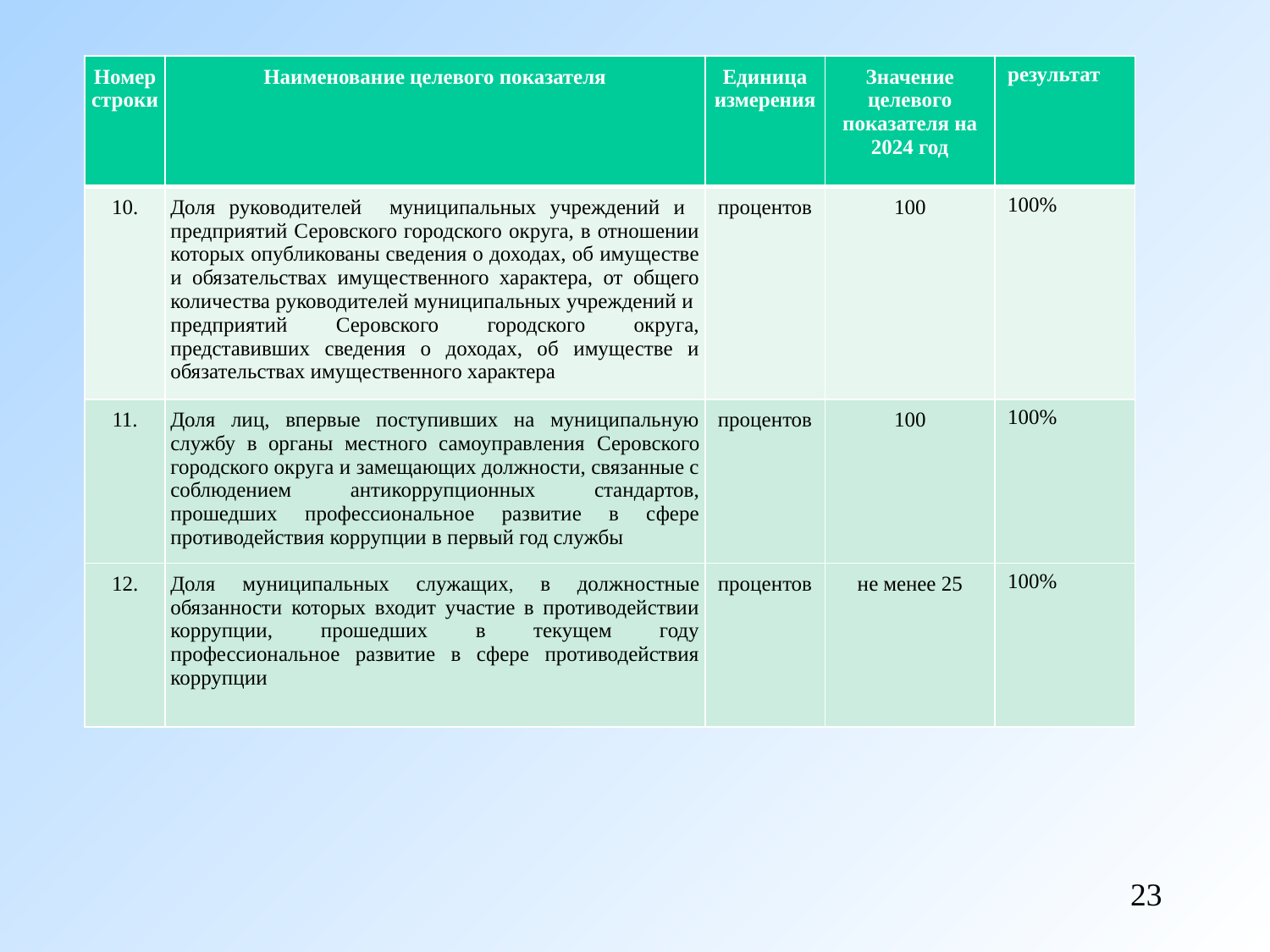

| Номер строки | Наименование целевого показателя | Единица измерения | Значение целевого показателя на 2024 год | результат |
| --- | --- | --- | --- | --- |
| 10. | Доля руководителей муниципальных учреждений и предприятий Серовского городского округа, в отношении которых опубликованы сведения о доходах, об имуществе и обязательствах имущественного характера, от общего количества руководителей муниципальных учреждений и предприятий Серовского городского округа, представивших сведения о доходах, об имуществе и обязательствах имущественного характера | процентов | 100 | 100% |
| 11. | Доля лиц, впервые поступивших на муниципальную службу в органы местного самоуправления Серовского городского округа и замещающих должности, связанные с соблюдением антикоррупционных стандартов, прошедших профессиональное развитие в сфере противодействия коррупции в первый год службы | процентов | 100 | 100% |
| 12. | Доля муниципальных служащих, в должностные обязанности которых входит участие в противодействии коррупции, прошедших в текущем году профессиональное развитие в сфере противодействия коррупции | процентов | не менее 25 | 100% |
23